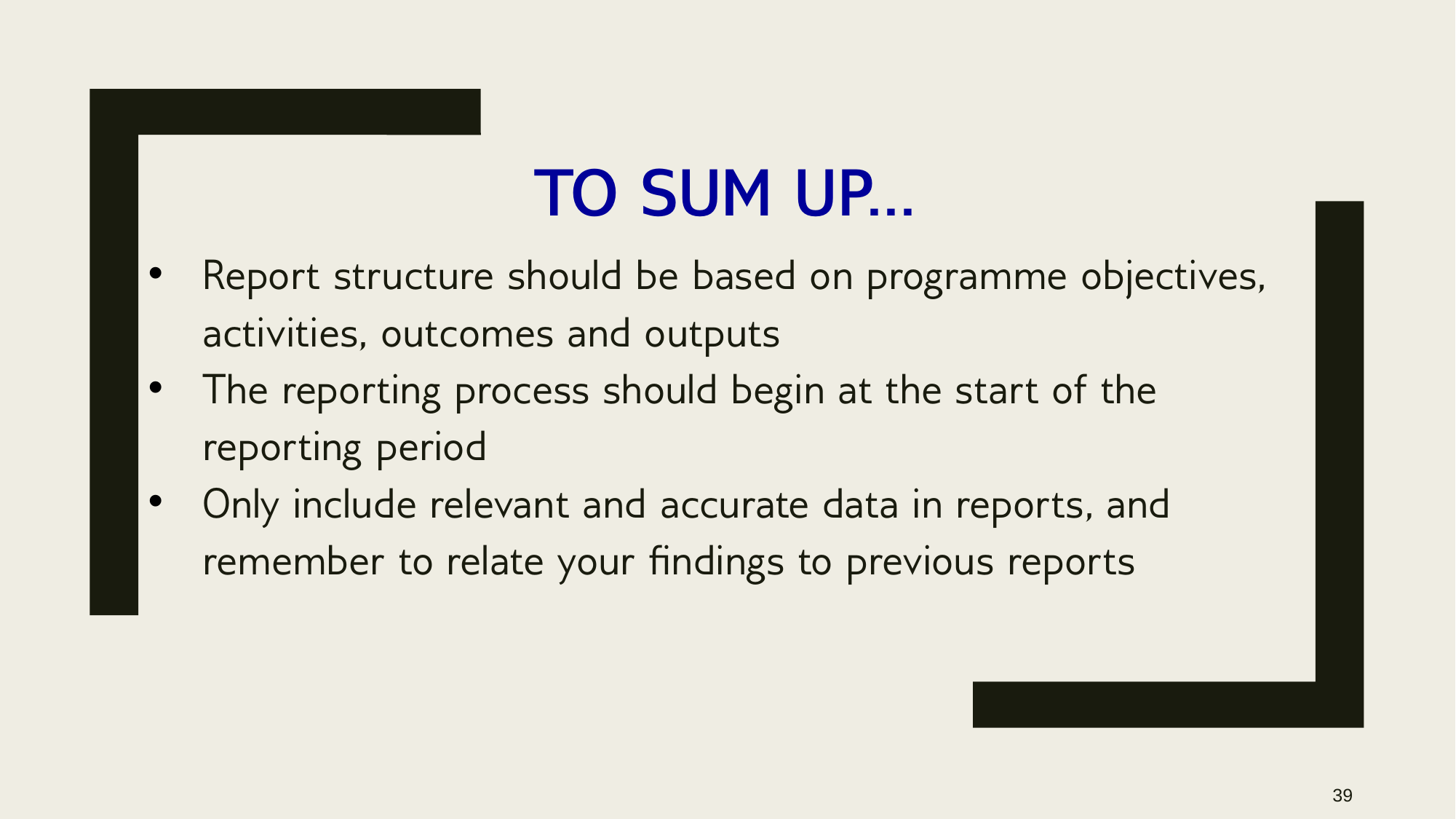

# To sum up...
Report structure should be based on programme objectives, activities, outcomes and outputs
The reporting process should begin at the start of the reporting period
Only include relevant and accurate data in reports, and remember to relate your findings to previous reports
39